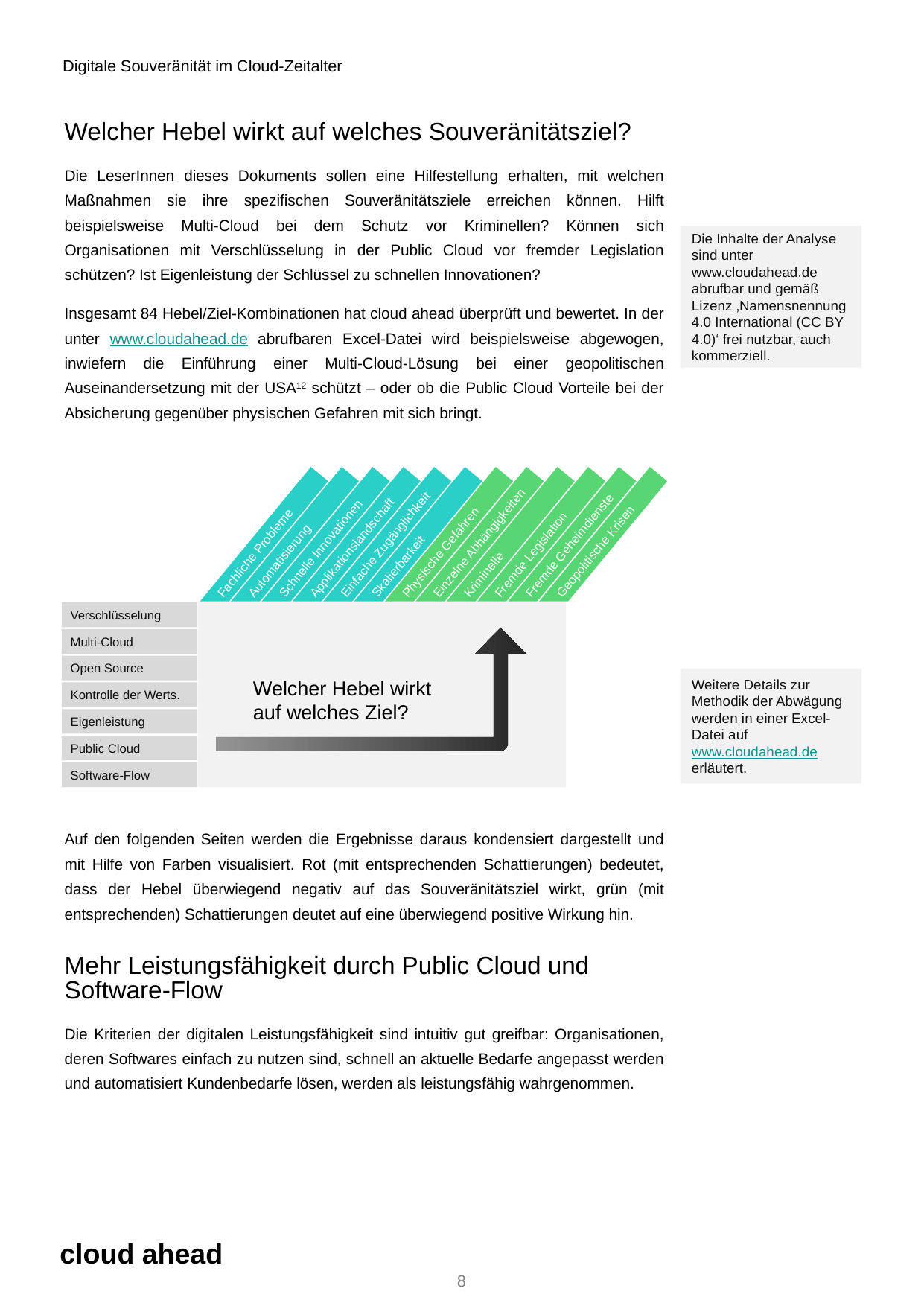

Welcher Hebel wirkt auf welches Souveränitätsziel?
Die LeserInnen dieses Dokuments sollen eine Hilfestellung erhalten, mit welchen Maßnahmen sie ihre spezifischen Souveränitätsziele erreichen können. Hilft beispielsweise Multi-Cloud bei dem Schutz vor Kriminellen? Können sich Organisationen mit Verschlüsselung in der Public Cloud vor fremder Legislation schützen? Ist Eigenleistung der Schlüssel zu schnellen Innovationen?
Insgesamt 84 Hebel/Ziel-Kombinationen hat cloud ahead überprüft und bewertet. In der unter www.cloudahead.de abrufbaren Excel-Datei wird beispielsweise abgewogen, inwiefern die Einführung einer Multi-Cloud-Lösung bei einer geopolitischen Auseinandersetzung mit der USA12 schützt – oder ob die Public Cloud Vorteile bei der Absicherung gegenüber physischen Gefahren mit sich bringt.

Auf den folgenden Seiten werden die Ergebnisse daraus kondensiert dargestellt und mit Hilfe von Farben visualisiert. Rot (mit entsprechenden Schattierungen) bedeutet, dass der Hebel überwiegend negativ auf das Souveränitätsziel wirkt, grün (mit entsprechenden) Schattierungen deutet auf eine überwiegend positive Wirkung hin.
Die Inhalte der Analyse sind unter www.cloudahead.de abrufbar und gemäß Lizenz ‚Namensnennung 4.0 International (CC BY 4.0)‘ frei nutzbar, auch kommerziell.
Fachliche Probleme
Automatisierung
Schnelle Innovationen
Applikationslandschaft
Einfache Zugänglichkeit
Skalierbarkeit
Physische Gefahren
Einzelne Abhängigkeiten
Kriminelle
Fremde Legislation
Fremde Geheimdienste
Geopolitische Krisen

Verschlüsselung
Multi-Cloud
Open Source
Kontrolle der Werts.
Eigenleistung
Public Cloud
Software-Flow

Welcher Hebel wirkt
auf welches Ziel?

Weitere Details zur Methodik der Abwägung werden in einer Excel-Datei auf www.cloudahead.de erläutert.
Mehr Leistungsfähigkeit durch Public Cloud und Software-Flow
Die Kriterien der digitalen Leistungsfähigkeit sind intuitiv gut greifbar: Organisationen, deren Softwares einfach zu nutzen sind, schnell an aktuelle Bedarfe angepasst werden und automatisiert Kundenbedarfe lösen, werden als leistungsfähig wahrgenommen.
8